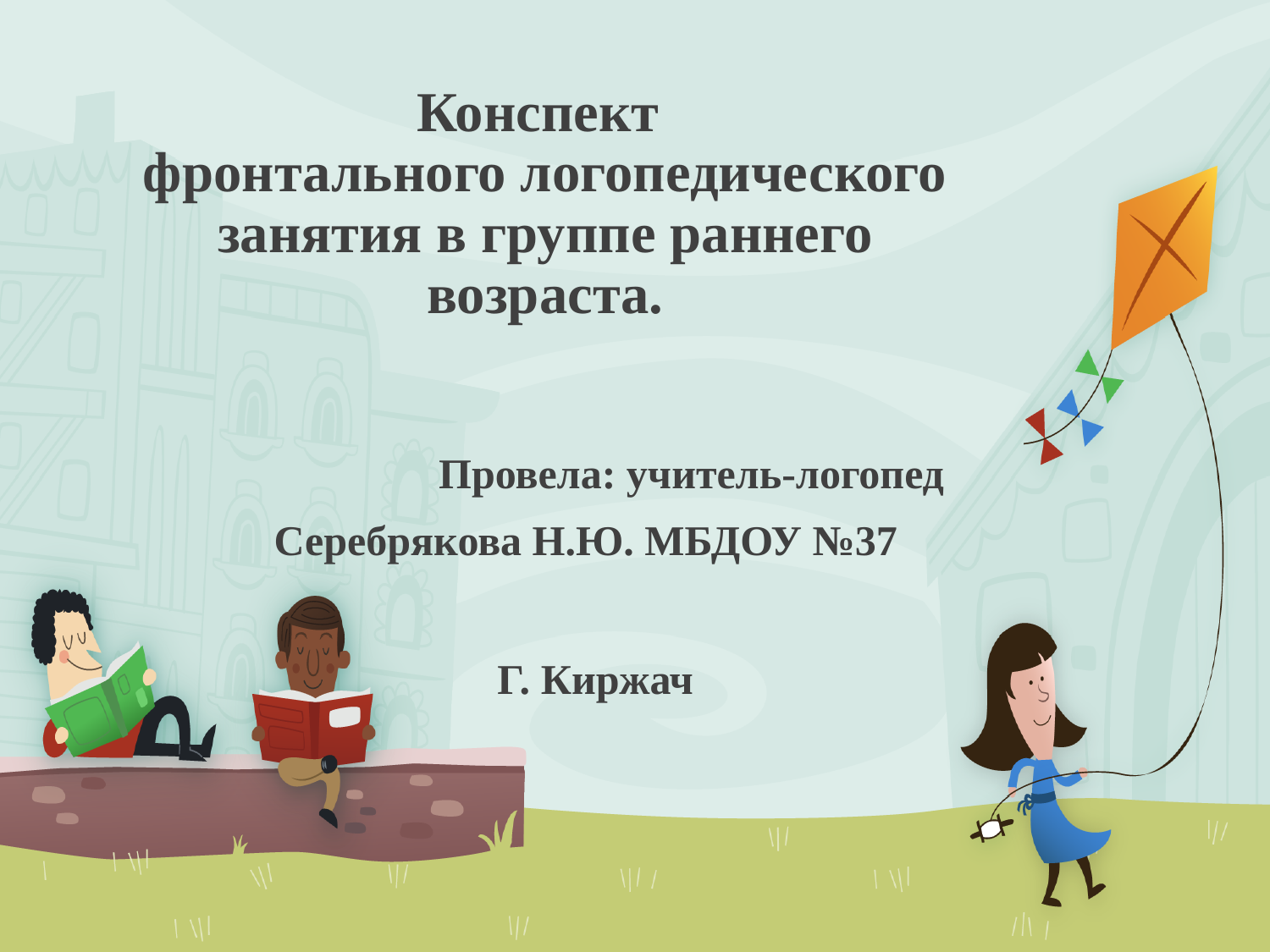

# Конспект фронтального логопедического занятия в группе раннего возраста.
                   Провела: учитель-логопед
 Серебрякова Н.Ю. МБДОУ №37
Г. Киржач